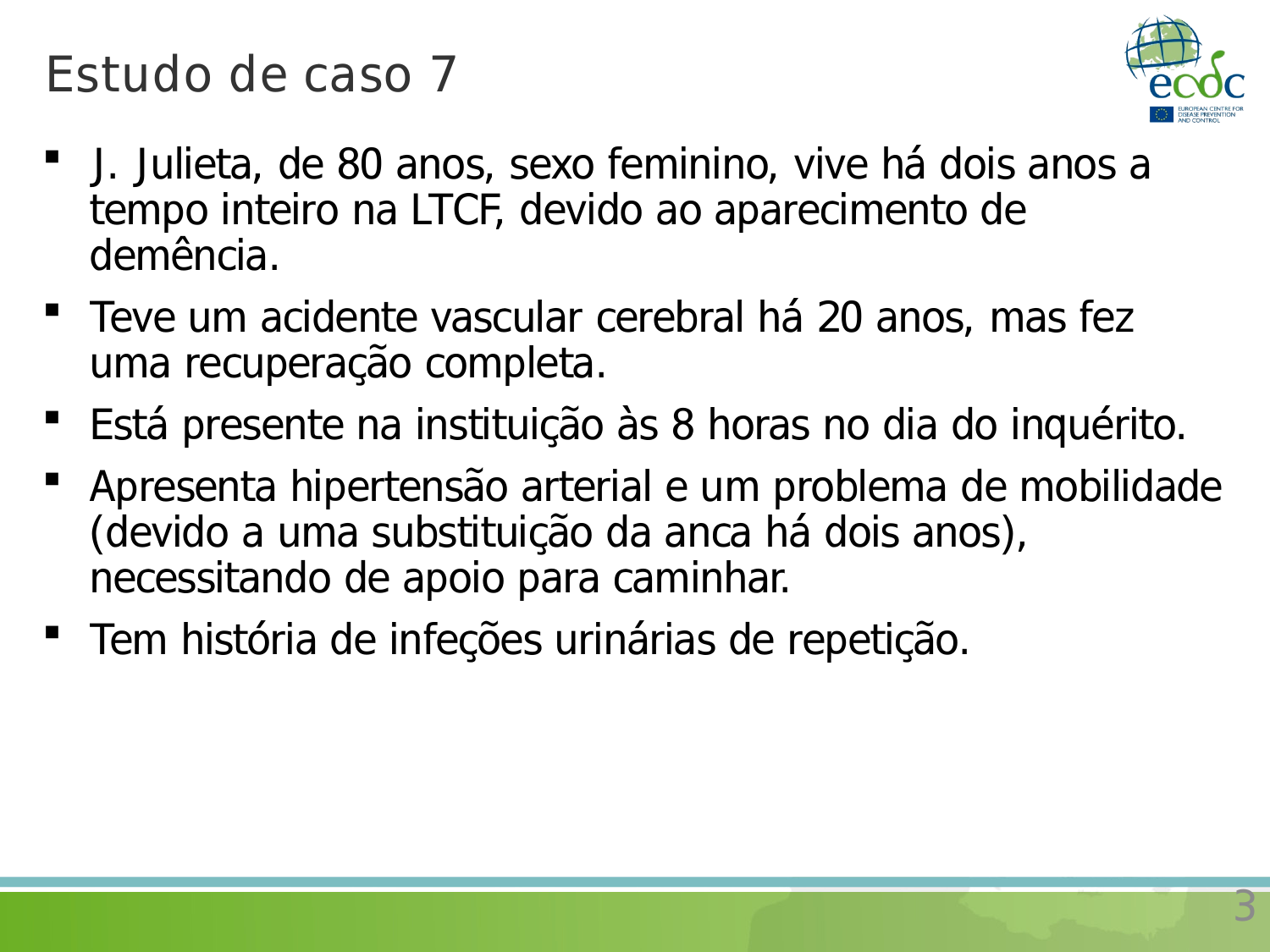

# Estudo de caso 7
J. Julieta, de 80 anos, sexo feminino, vive há dois anos a tempo inteiro na LTCF, devido ao aparecimento de demência.
Teve um acidente vascular cerebral há 20 anos, mas fez uma recuperação completa.
Está presente na instituição às 8 horas no dia do inquérito.
Apresenta hipertensão arterial e um problema de mobilidade (devido a uma substituição da anca há dois anos), necessitando de apoio para caminhar.
Tem história de infeções urinárias de repetição.

3